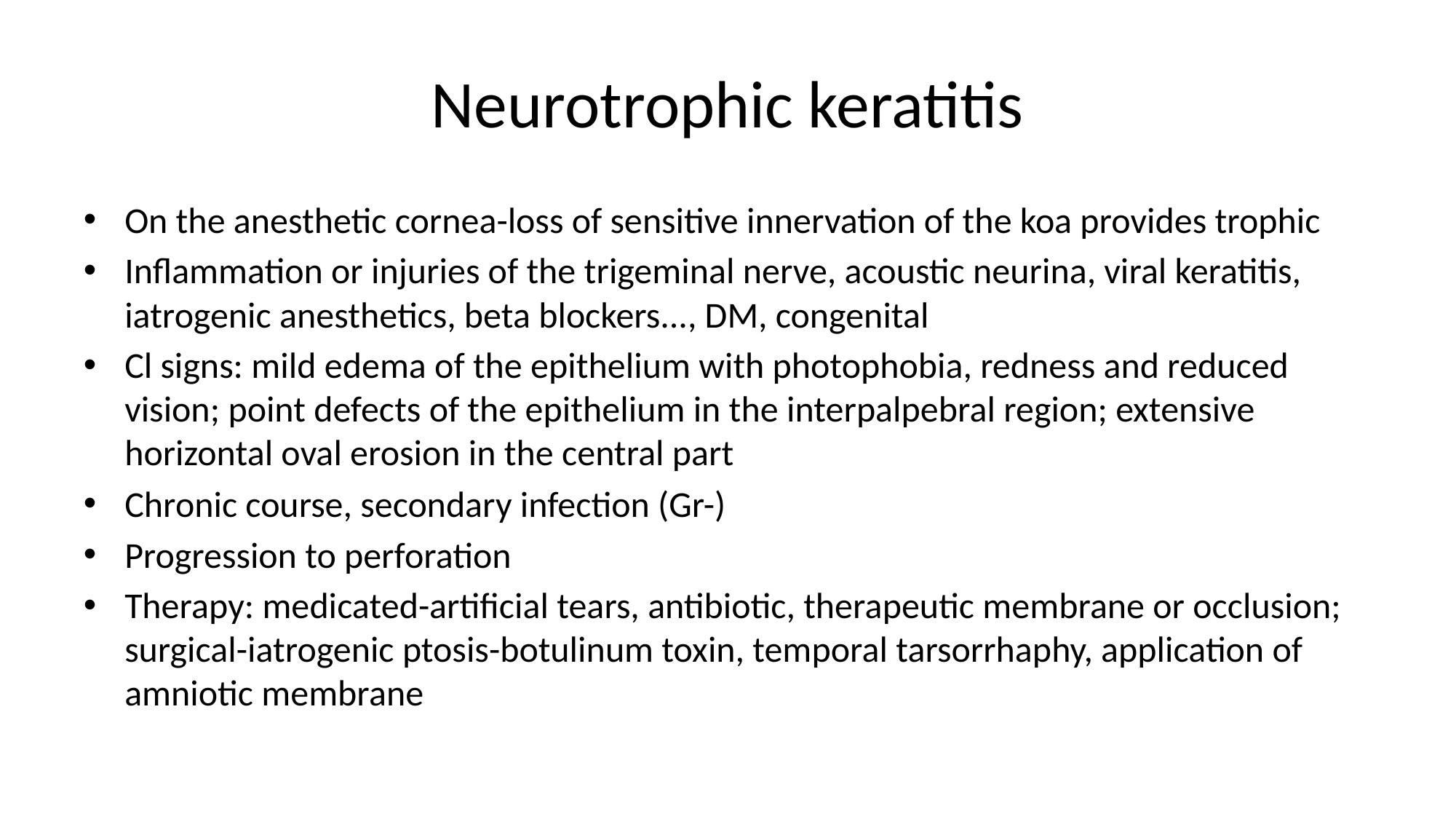

# Neurotrophic keratitis
On the anesthetic cornea-loss of sensitive innervation of the koa provides trophic
Inflammation or injuries of the trigeminal nerve, acoustic neurina, viral keratitis, iatrogenic anesthetics, beta blockers..., DM, congenital
Cl signs: mild edema of the epithelium with photophobia, redness and reduced vision; point defects of the epithelium in the interpalpebral region; extensive horizontal oval erosion in the central part
Chronic course, secondary infection (Gr-)
Progression to perforation
Therapy: medicated-artificial tears, antibiotic, therapeutic membrane or occlusion; surgical-iatrogenic ptosis-botulinum toxin, temporal tarsorrhaphy, application of amniotic membrane